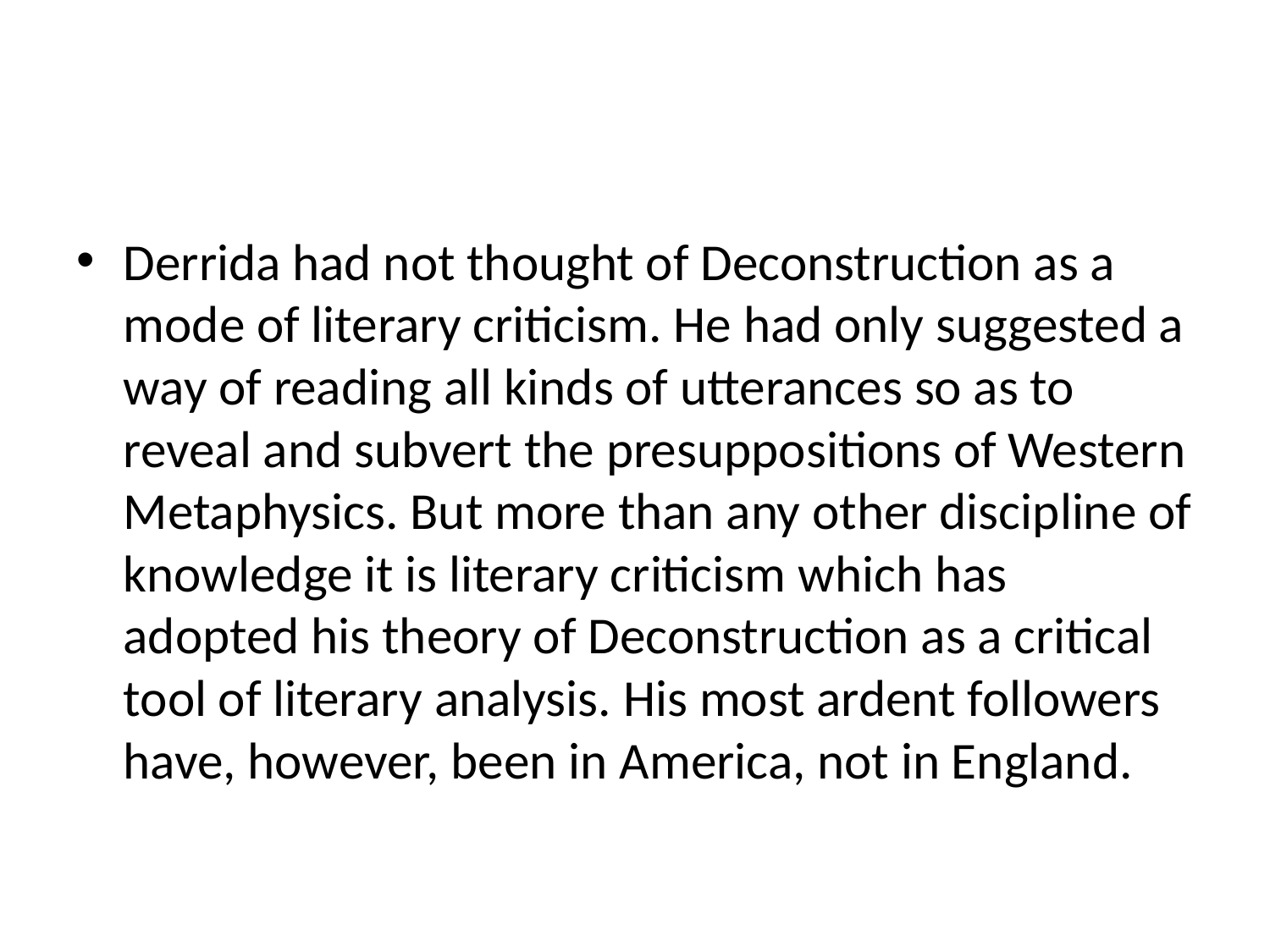

#
Derrida had not thought of Deconstruction as a mode of literary criticism. He had only suggested a way of reading all kinds of utterances so as to reveal and subvert the presuppositions of Western Metaphysics. But more than any other discipline of knowledge it is literary criticism which has adopted his theory of Deconstruction as a critical tool of literary analysis. His most ardent followers have, however, been in America, not in England.